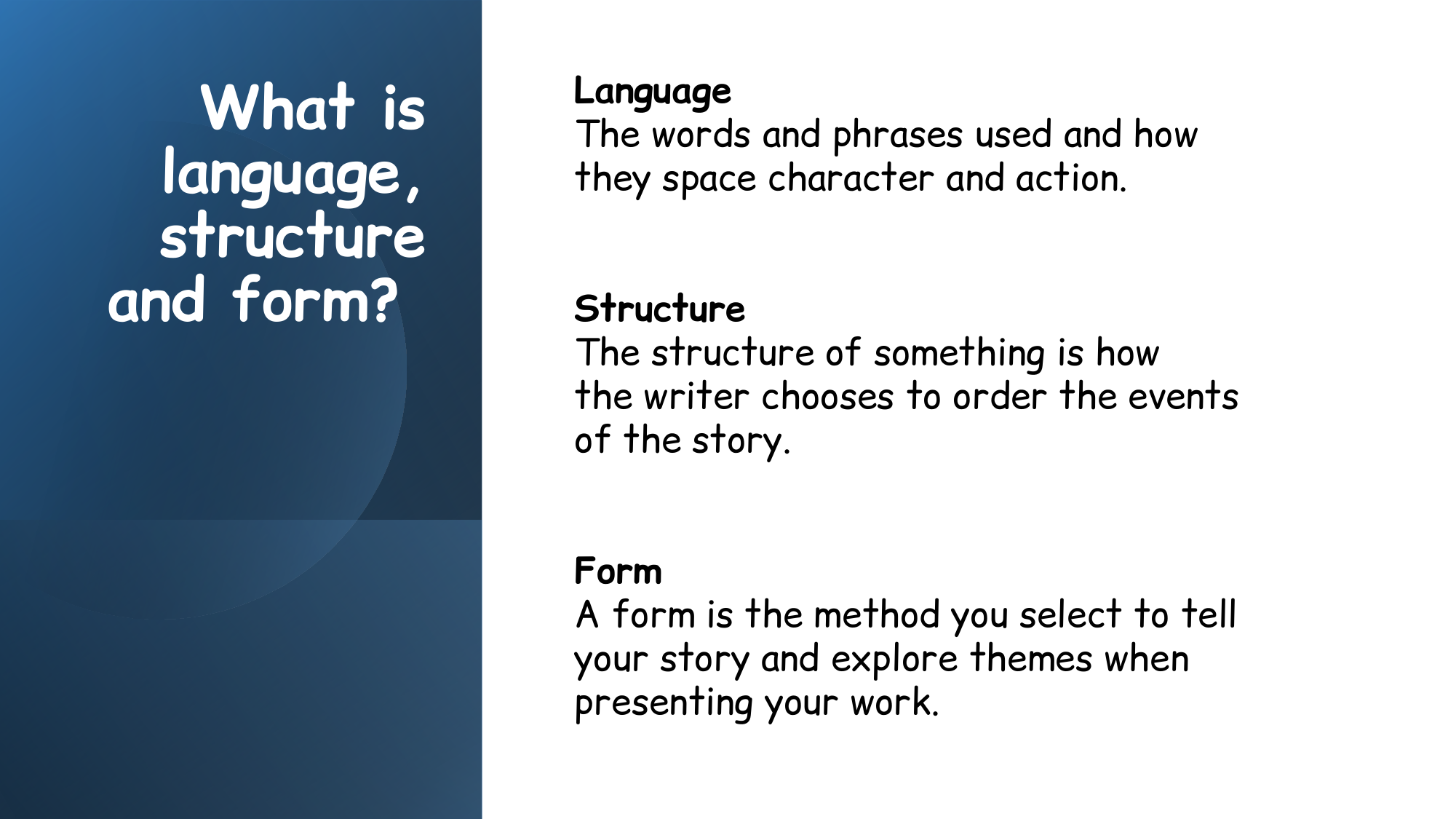

Language
The words and phrases used and how they space character and action.

Structure
The structure of something is how the writer chooses to order the events of the story.

Form
A form is the method you select to tell your story and explore themes when presenting your work.

# What is language, structure and form?